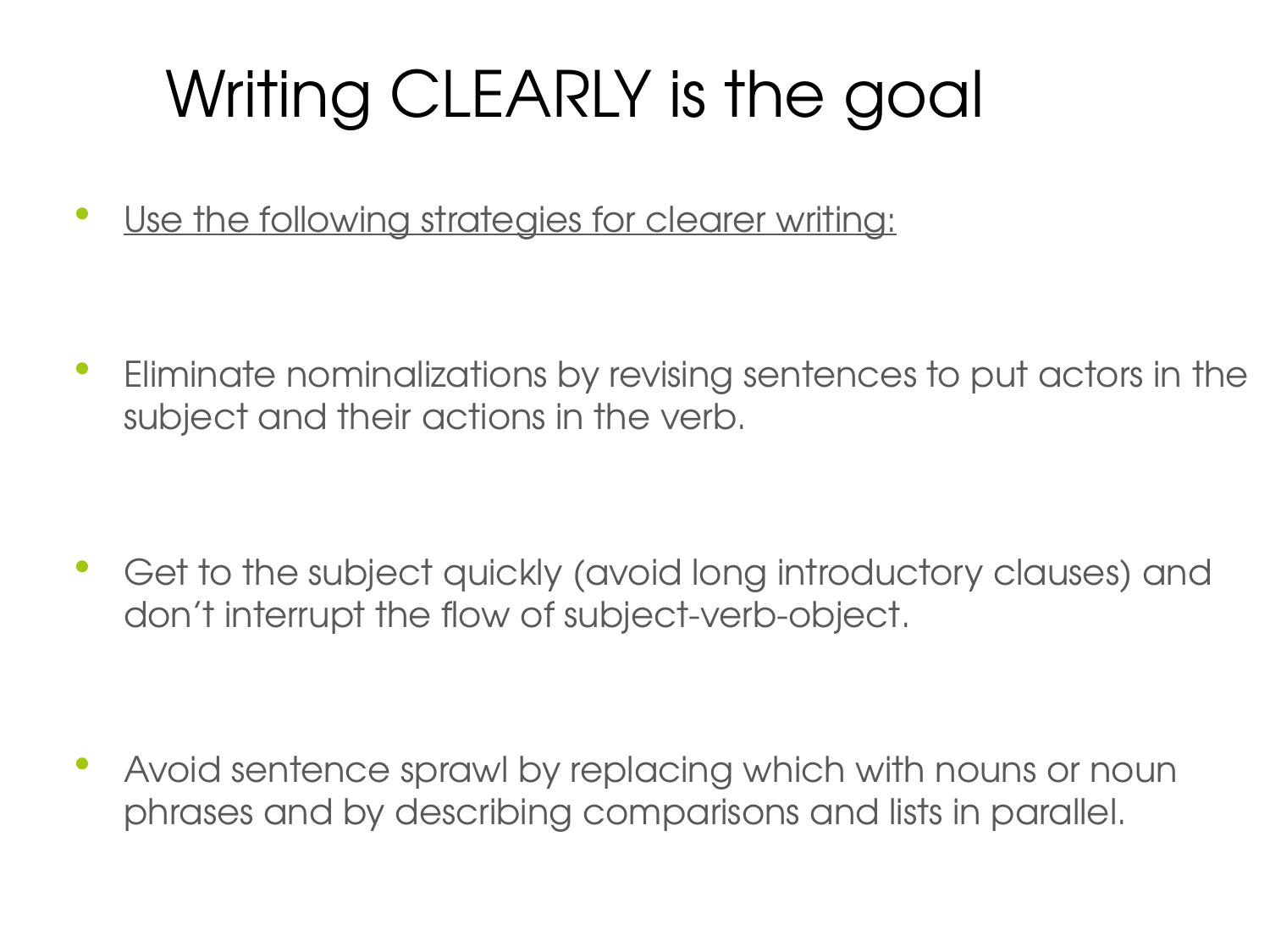

# Writing CLEARLY is the goal
Use the following strategies for clearer writing:

Eliminate nominalizations by revising sentences to put actors in the subject and their actions in the verb.

Get to the subject quickly (avoid long introductory clauses) and don’t interrupt the flow of subject-verb-object.

Avoid sentence sprawl by replacing which with nouns or noun phrases and by describing comparisons and lists in parallel.